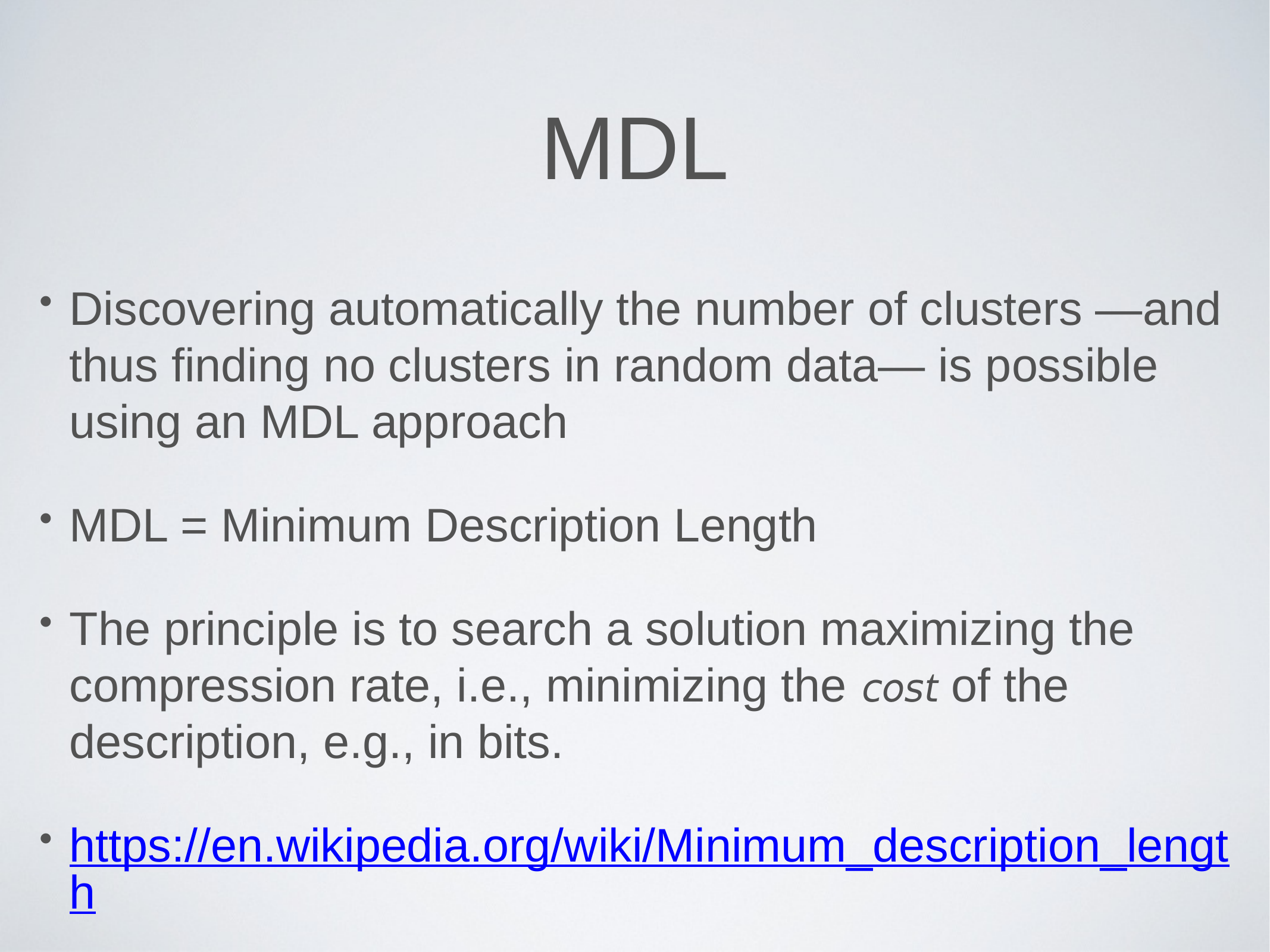

44
# MDL
Discovering automatically the number of clusters —and thus finding no clusters in random data— is possible using an MDL approach
MDL = Minimum Description Length
The principle is to search a solution maximizing the compression rate, i.e., minimizing the cost of the description, e.g., in bits.
https://en.wikipedia.org/wiki/Minimum_description_length